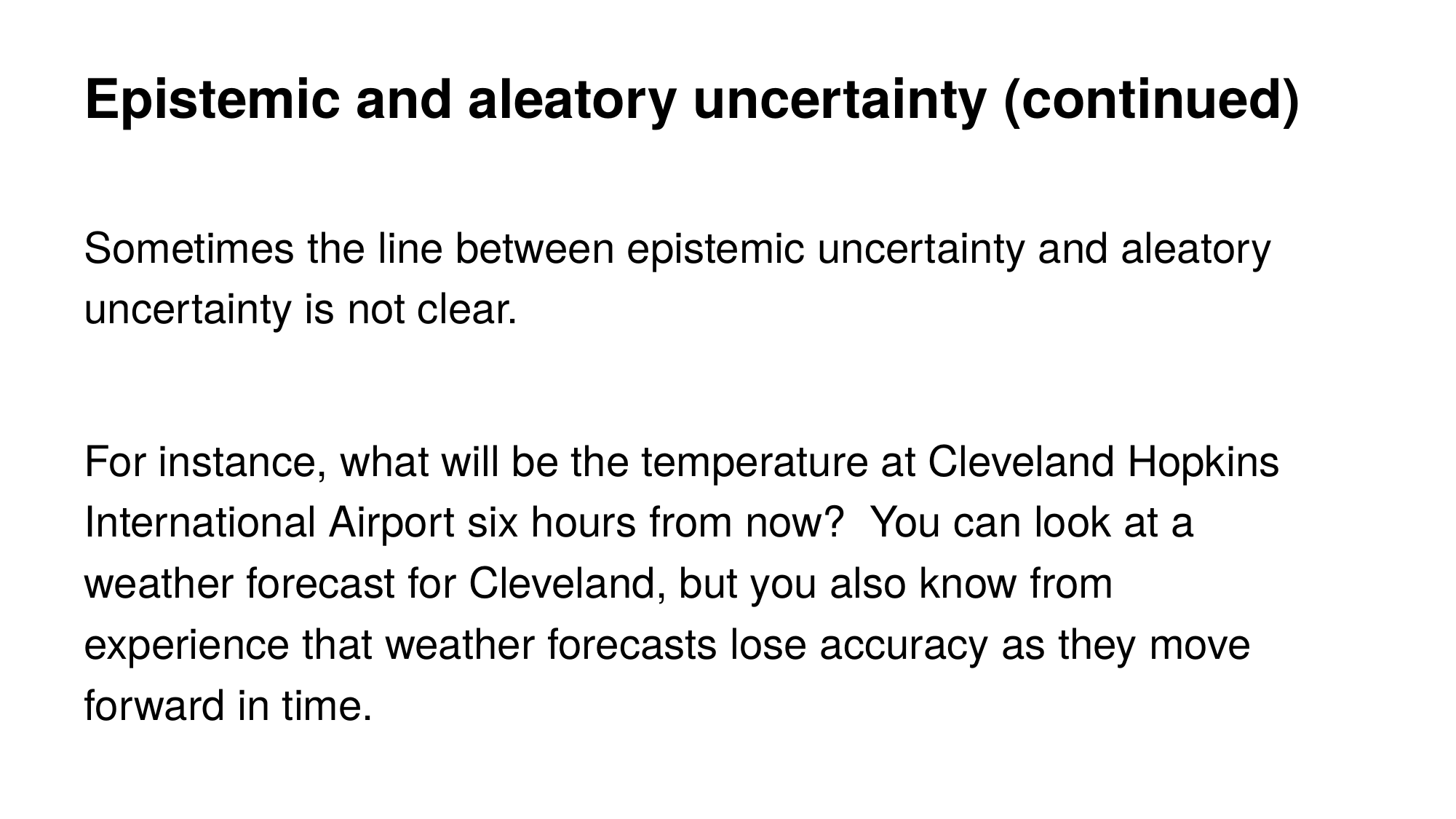

# Epistemic and aleatory uncertainty (continued)
Sometimes the line between epistemic uncertainty and aleatory uncertainty is not clear.

For instance, what will be the temperature at Cleveland Hopkins International Airport six hours from now?  You can look at a weather forecast for Cleveland, but you also know from experience that weather forecasts lose accuracy as they move forward in time.